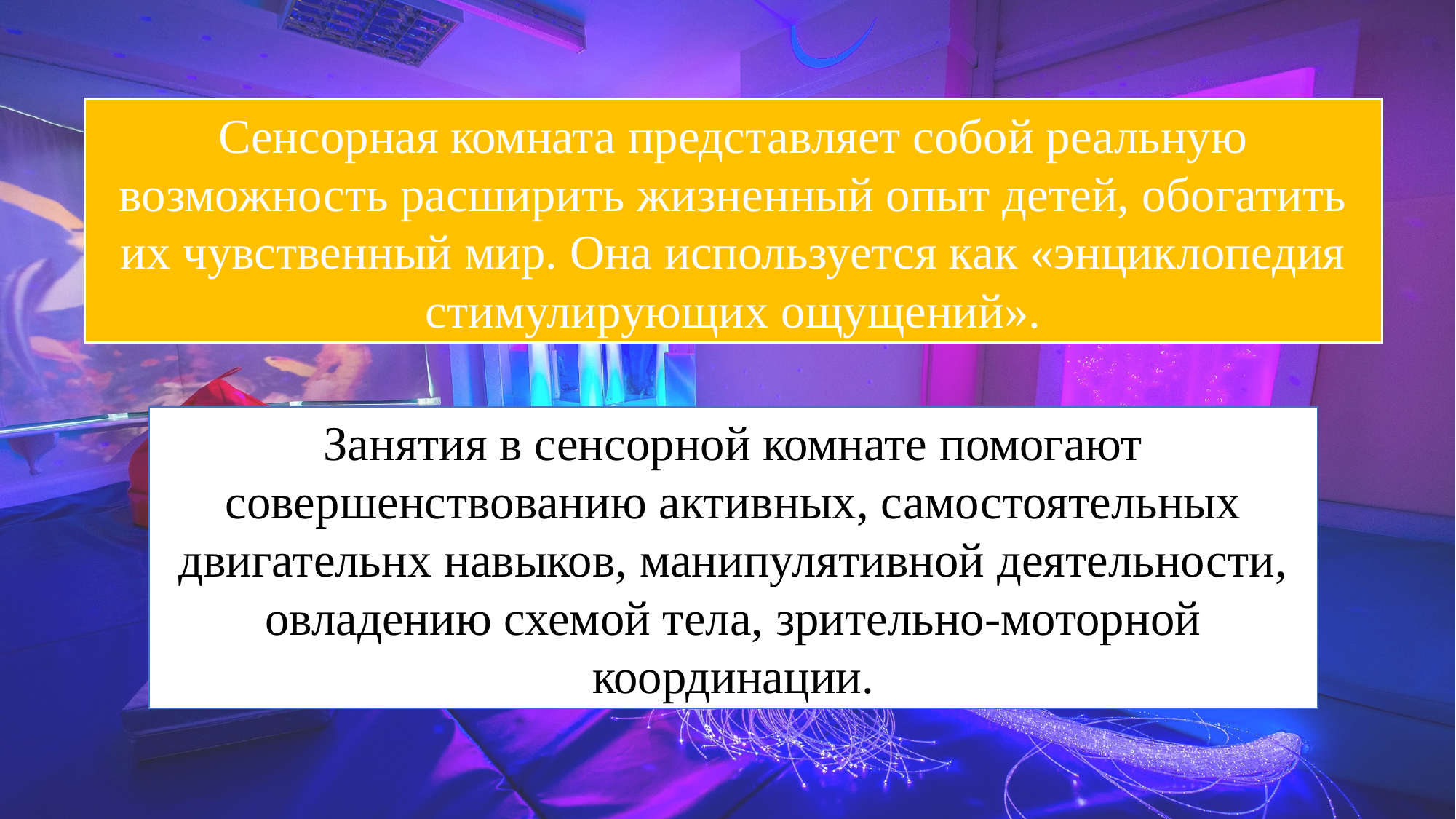

Сенсорная комната представляет собой реальную возможность расширить жизненный опыт детей, обогатить их чувственный мир. Она используется как «энциклопедия стимулирующих ощущений».
Занятия в сенсорной комнате помогают совершенствованию активных, самостоятельных двигательнх навыков, манипулятивной деятельности, овладению схемой тела, зрительно-моторной координации.